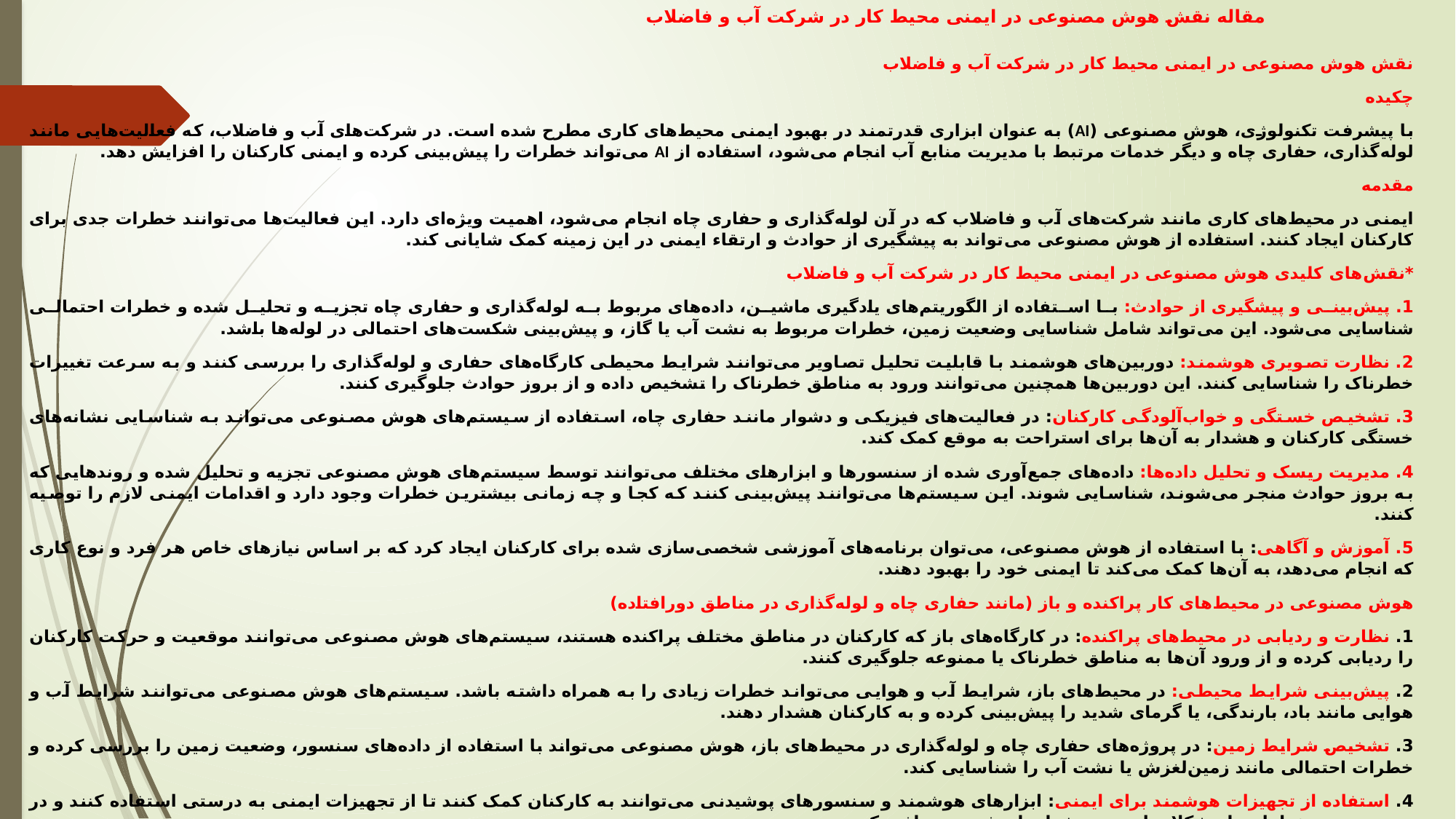

# مقاله نقش هوش مصنوعی در ایمنی محیط کار در شرکت آب و فاضلاب
نقش هوش مصنوعی در ایمنی محیط کار در شرکت آب و فاضلاب
چکیده
با پیشرفت تکنولوژی، هوش مصنوعی (AI) به عنوان ابزاری قدرتمند در بهبود ایمنی محیط‌های کاری مطرح شده است. در شرکت‌های آب و فاضلاب، که فعالیت‌هایی مانند لوله‌گذاری، حفاری چاه و دیگر خدمات مرتبط با مدیریت منابع آب انجام می‌شود، استفاده از AI می‌تواند خطرات را پیش‌بینی کرده و ایمنی کارکنان را افزایش دهد.
مقدمه
ایمنی در محیط‌های کاری مانند شرکت‌های آب و فاضلاب که در آن لوله‌گذاری و حفاری چاه انجام می‌شود، اهمیت ویژه‌ای دارد. این فعالیت‌ها می‌توانند خطرات جدی برای کارکنان ایجاد کنند. استفاده از هوش مصنوعی می‌تواند به پیشگیری از حوادث و ارتقاء ایمنی در این زمینه کمک شایانی کند.
*نقش‌های کلیدی هوش مصنوعی در ایمنی محیط کار در شرکت آب و فاضلاب
1. پیش‌بینی و پیشگیری از حوادث: با استفاده از الگوریتم‌های یادگیری ماشین، داده‌های مربوط به لوله‌گذاری و حفاری چاه تجزیه و تحلیل شده و خطرات احتمالی شناسایی می‌شود. این می‌تواند شامل شناسایی وضعیت زمین، خطرات مربوط به نشت آب یا گاز، و پیش‌بینی شکست‌های احتمالی در لوله‌ها باشد.
2. نظارت تصویری هوشمند: دوربین‌های هوشمند با قابلیت تحلیل تصاویر می‌توانند شرایط محیطی کارگاه‌های حفاری و لوله‌گذاری را بررسی کنند و به سرعت تغییرات خطرناک را شناسایی کنند. این دوربین‌ها همچنین می‌توانند ورود به مناطق خطرناک را تشخیص داده و از بروز حوادث جلوگیری کنند.
3. تشخیص خستگی و خواب‌آلودگی کارکنان: در فعالیت‌های فیزیکی و دشوار مانند حفاری چاه، استفاده از سیستم‌های هوش مصنوعی می‌تواند به شناسایی نشانه‌های خستگی کارکنان و هشدار به آن‌ها برای استراحت به موقع کمک کند.
4. مدیریت ریسک و تحلیل داده‌ها: داده‌های جمع‌آوری شده از سنسورها و ابزارهای مختلف می‌توانند توسط سیستم‌های هوش مصنوعی تجزیه و تحلیل شده و روندهایی که به بروز حوادث منجر می‌شوند، شناسایی شوند. این سیستم‌ها می‌توانند پیش‌بینی کنند که کجا و چه زمانی بیشترین خطرات وجود دارد و اقدامات ایمنی لازم را توصیه کنند.
5. آموزش و آگاهی: با استفاده از هوش مصنوعی، می‌توان برنامه‌های آموزشی شخصی‌سازی شده برای کارکنان ایجاد کرد که بر اساس نیازهای خاص هر فرد و نوع کاری که انجام می‌دهد، به آن‌ها کمک می‌کند تا ایمنی خود را بهبود دهند.
هوش مصنوعی در محیط‌های کار پراکنده و باز (مانند حفاری چاه و لوله‌گذاری در مناطق دورافتاده)
1. نظارت و ردیابی در محیط‌های پراکنده: در کارگاه‌های باز که کارکنان در مناطق مختلف پراکنده هستند، سیستم‌های هوش مصنوعی می‌توانند موقعیت و حرکت کارکنان را ردیابی کرده و از ورود آن‌ها به مناطق خطرناک یا ممنوعه جلوگیری کنند.
2. پیش‌بینی شرایط محیطی: در محیط‌های باز، شرایط آب و هوایی می‌تواند خطرات زیادی را به همراه داشته باشد. سیستم‌های هوش مصنوعی می‌توانند شرایط آب و هوایی مانند باد، بارندگی، یا گرمای شدید را پیش‌بینی کرده و به کارکنان هشدار دهند.
3. تشخیص شرایط زمین: در پروژه‌های حفاری چاه و لوله‌گذاری در محیط‌های باز، هوش مصنوعی می‌تواند با استفاده از داده‌های سنسور، وضعیت زمین را بررسی کرده و خطرات احتمالی مانند زمین‌لغزش یا نشت آب را شناسایی کند.
4. استفاده از تجهیزات هوشمند برای ایمنی: ابزارهای هوشمند و سنسورهای پوشیدنی می‌توانند به کارکنان کمک کنند تا از تجهیزات ایمنی به درستی استفاده کنند و در صورت وجود خطرات یا مشکلات ایمنی، هشدارهای فوری دریافت کنند.
 *نتیجه‌گیری
هوش مصنوعی به عنوان ابزاری قدرتمند در بهبود ایمنی محیط‌های کاری، به خصوص در شرکت‌های آب و فاضلاب که فعالیت‌های پرخطر مانند لوله‌گذاری و حفاری چاه دارند، عمل می‌کند. با استفاده از این تکنولوژی، می‌توان خطرات را پیش‌بینی کرده، شرایط ایمنی را بهبود بخشید و در نهایت از وقوع حوادث جلوگیری کرد.
اگرچه پیاده‌سازی این سیستم‌ها نیاز به سرمایه‌گذاری اولیه و آموزش کارکنان دارد، اما مزایای بلندمدت آن در کاهش حوادث و افزایش بهره‌وری به مراتب بیشتر است.